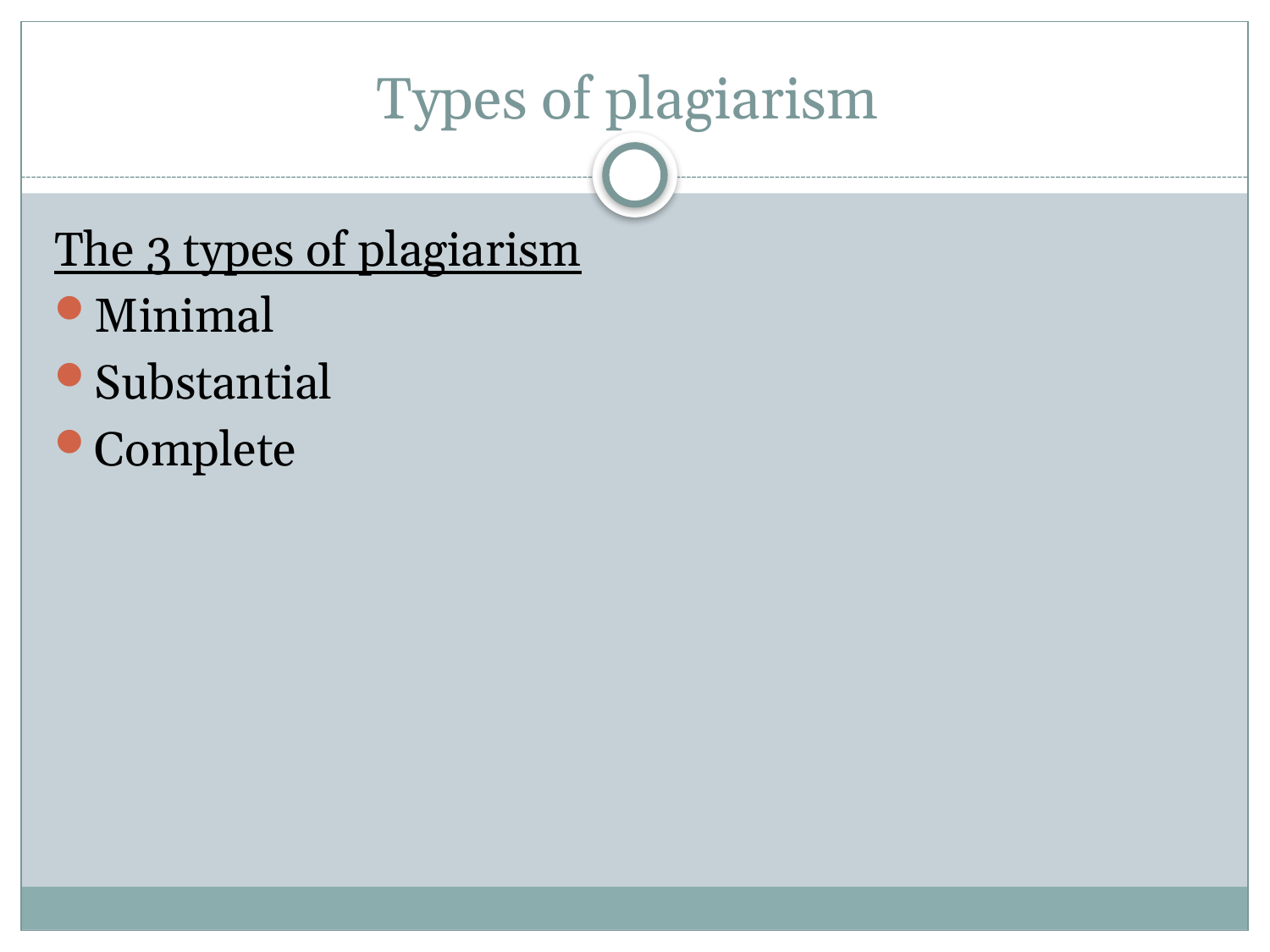

# Types of plagiarism
The 3 types of plagiarism
Minimal
Substantial
Complete